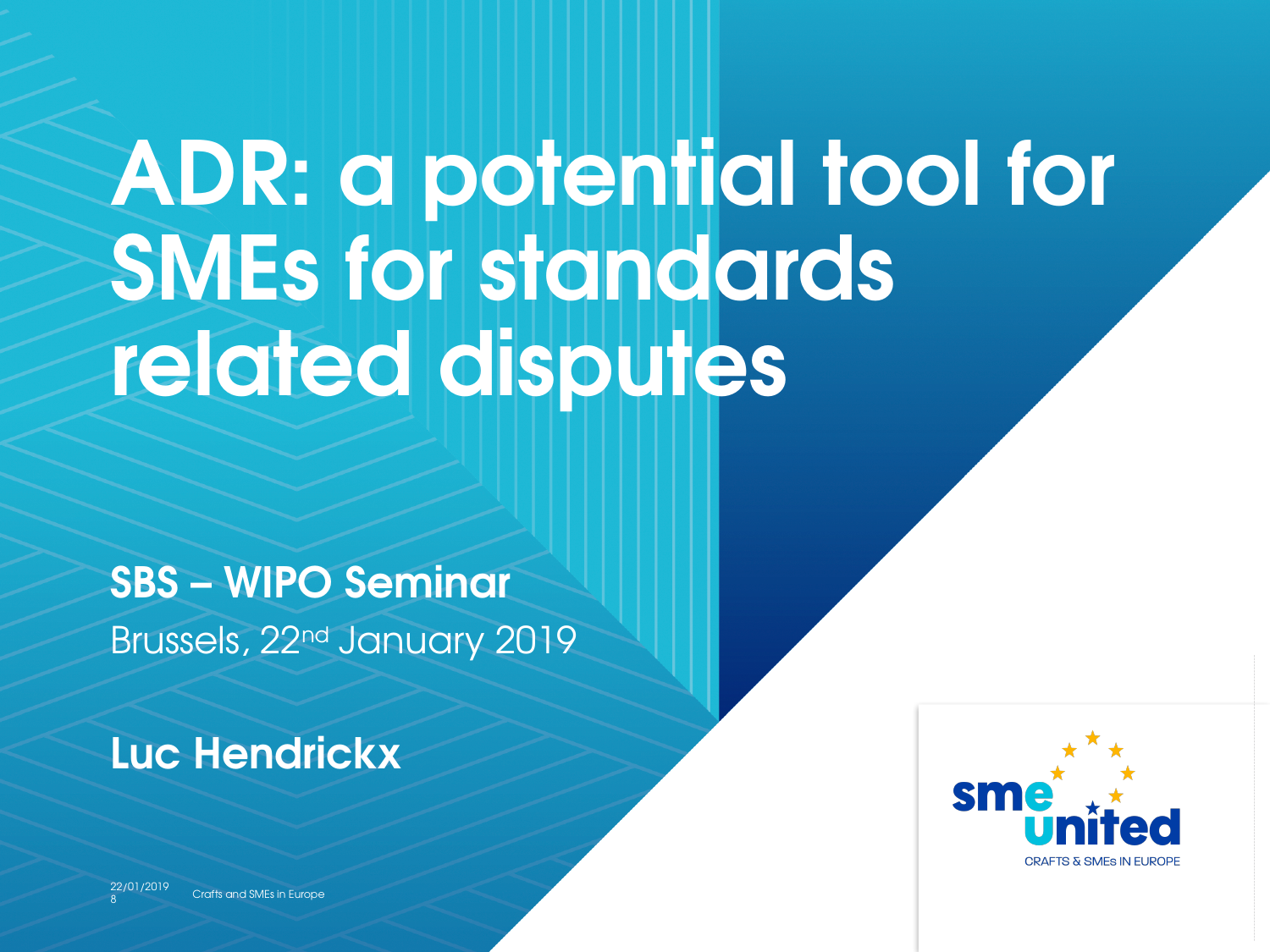

# ADR: a potential tool for SMEs for standards related disputes
SBS – WIPO Seminar
Brussels, 22nd January 2019

Luc Hendrickx

22/01/20198
Crafts and SMEs in Europe